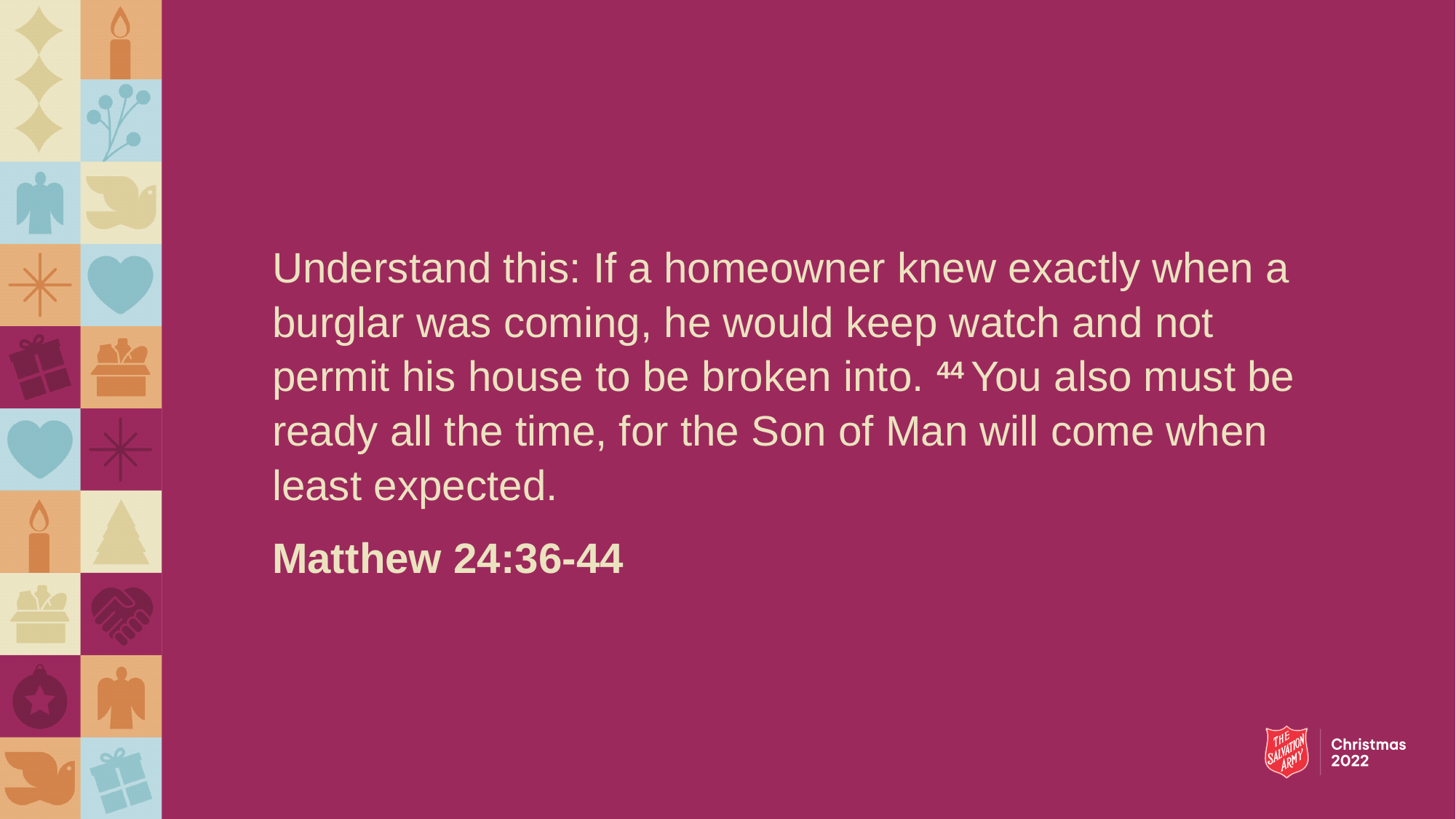

Understand this: If a homeowner knew exactly when a burglar was coming, he would keep watch and not permit his house to be broken into. 44 You also must be ready all the time, for the Son of Man will come when least expected.
Matthew 24:36-44